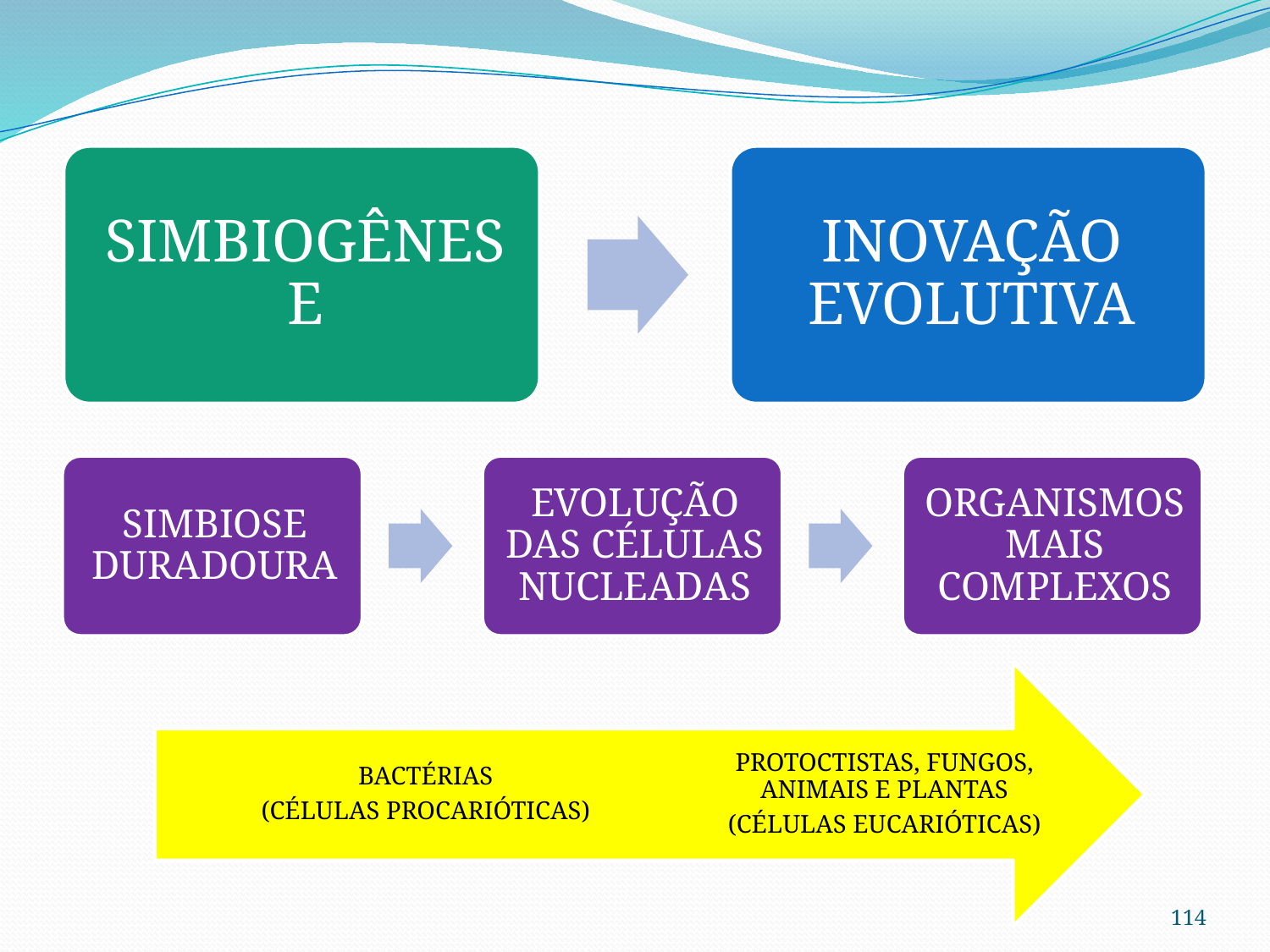

SIMBIOGÊNESE

INOVAÇÃO EVOLUTIVA
SIMBIOSE DURADOURA

EVOLUÇÃO DAS CÉLULAS NUCLEADAS

ORGANISMOS MAIS COMPLEXOS
PROTOCTISTAS, FUNGOS, ANIMAIS E PLANTAS
(CÉLULAS EUCARIÓTICAS)
BACTÉRIAS
(CÉLULAS PROCARIÓTICAS)
114